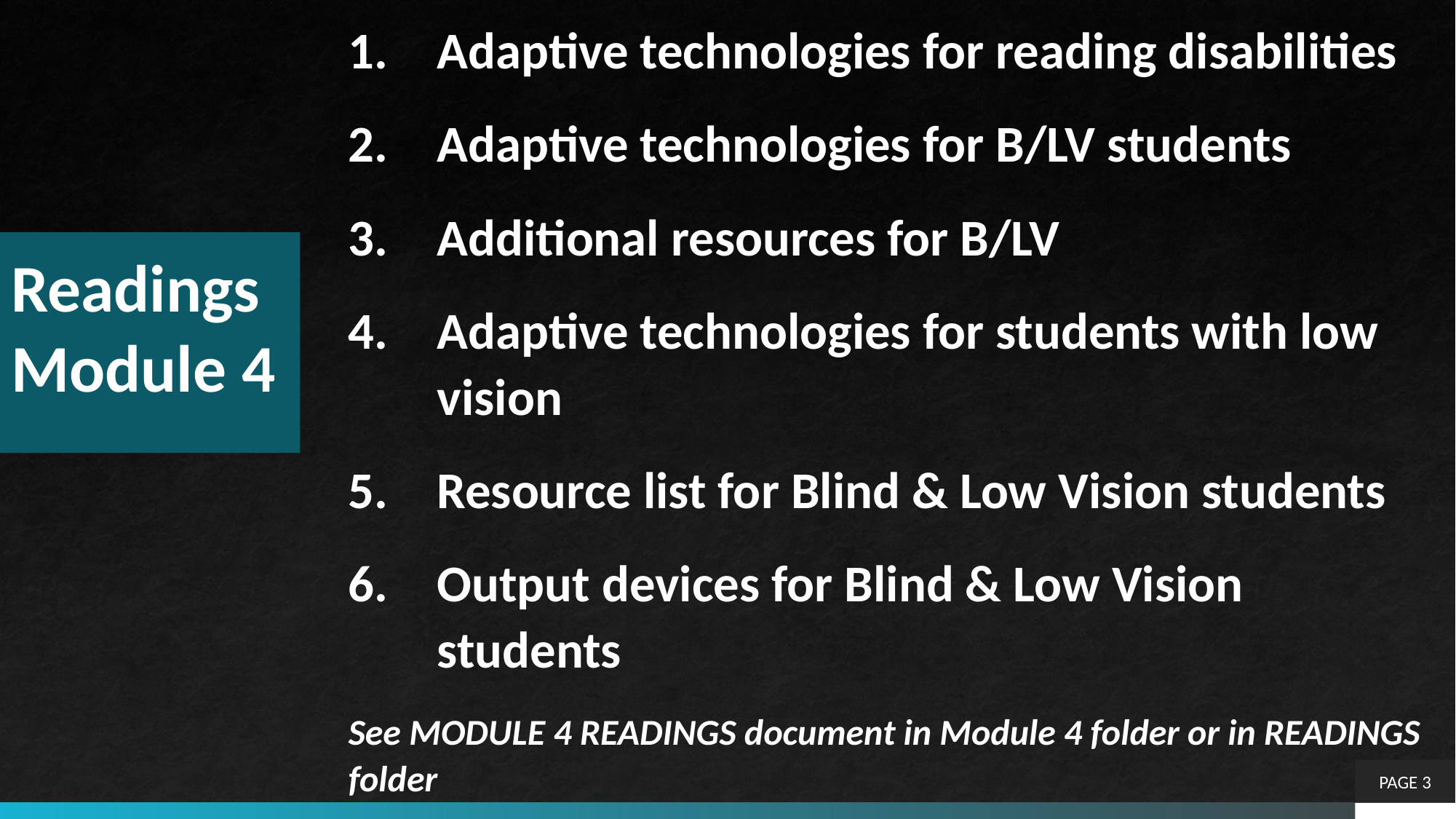

Adaptive technologies for reading disabilities
Adaptive technologies for B/LV students
Additional resources for B/LV
Adaptive technologies for students with low vision
Resource list for Blind & Low Vision students
Output devices for Blind & Low Vision students
See MODULE 4 READINGS document in Module 4 folder or in READINGS folder
# Readings Module 4
PAGE 3